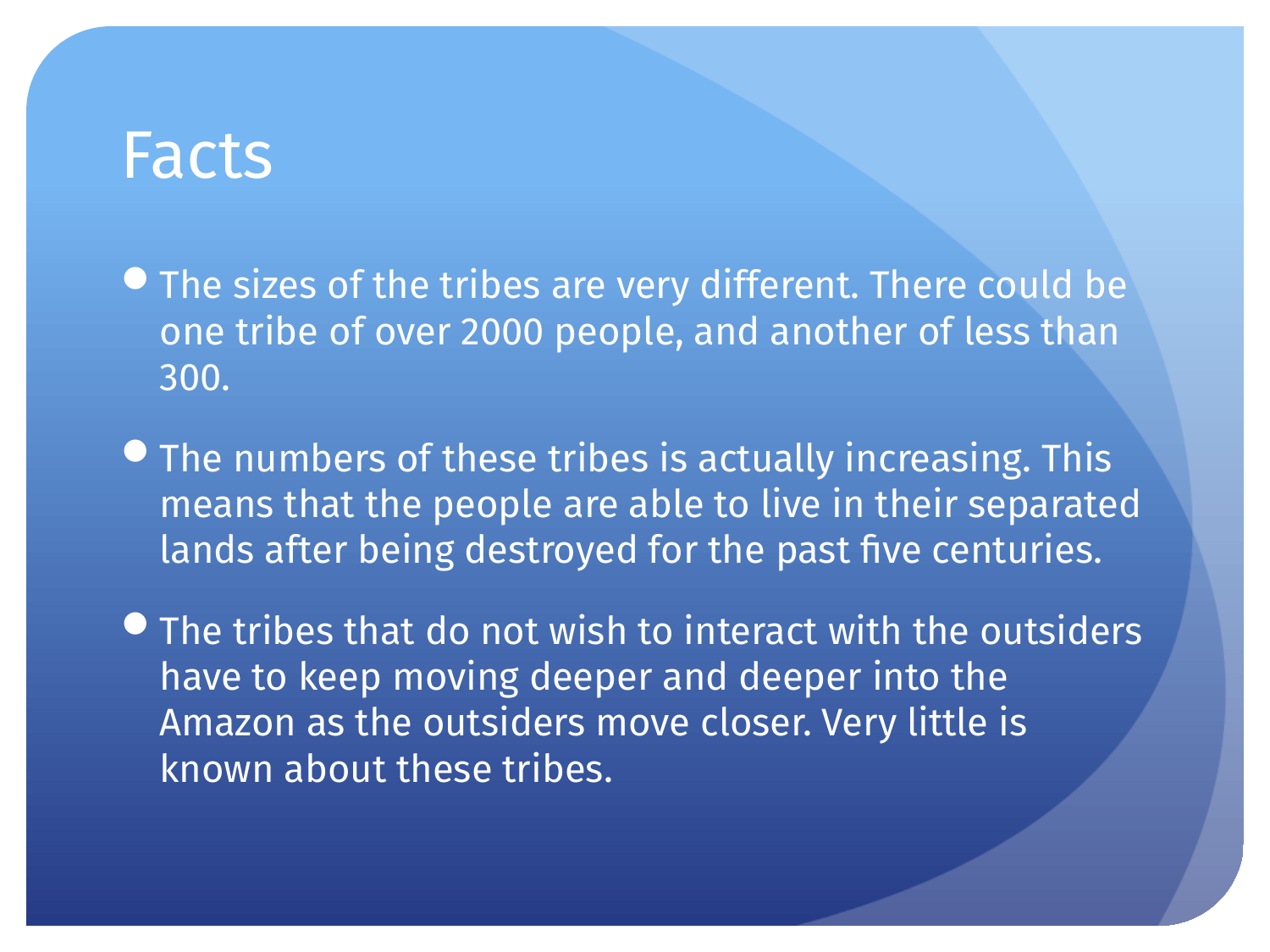

# Facts
The sizes of the tribes are very different. There could be one tribe of over 2000 people, and another of less than 300.
The numbers of these tribes is actually increasing. This means that the people are able to live in their separated lands after being destroyed for the past five centuries.
The tribes that do not wish to interact with the outsiders have to keep moving deeper and deeper into the Amazon as the outsiders move closer. Very little is known about these tribes.